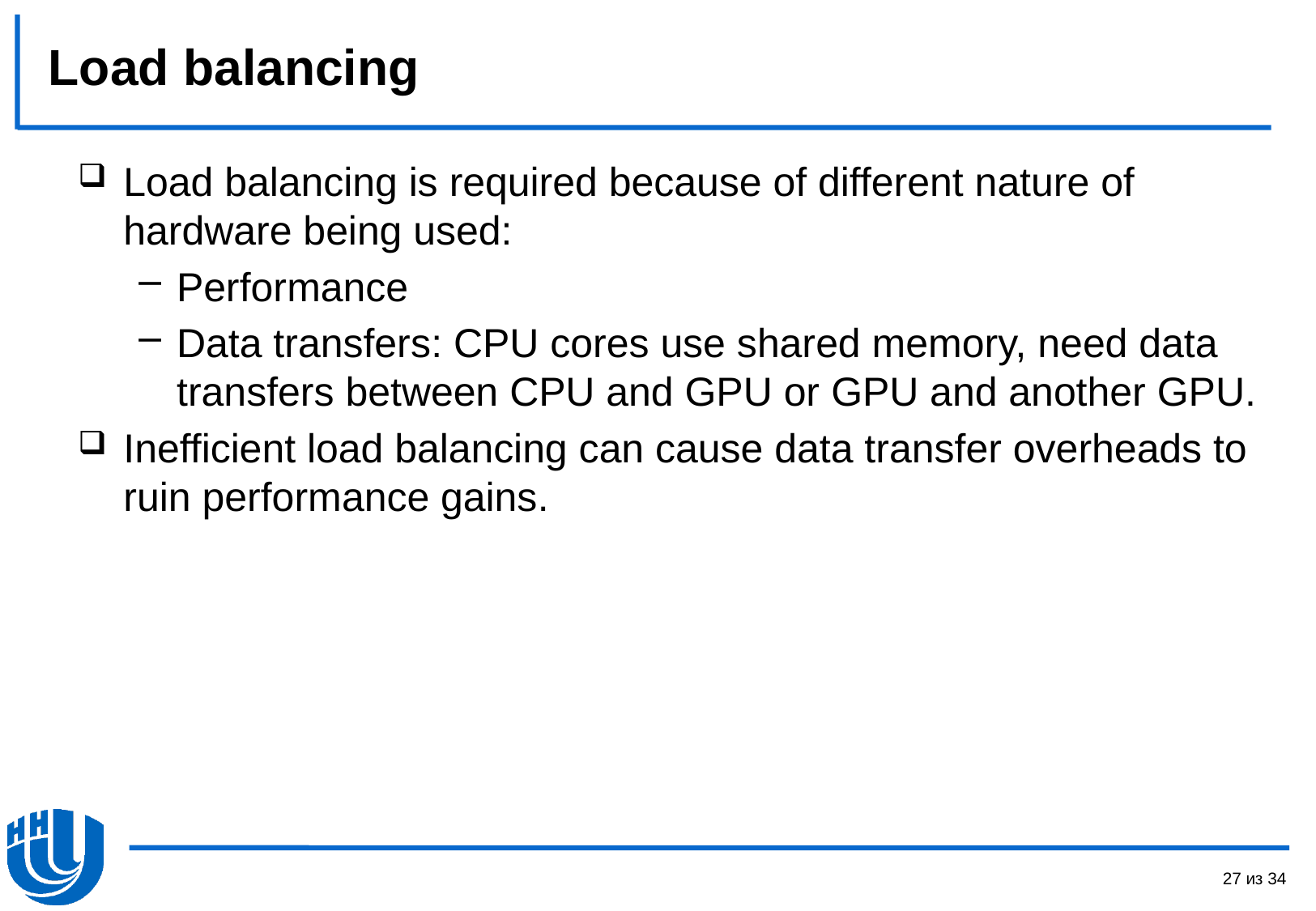

# Load balancing
Load balancing is required because of different nature of hardware being used:
Performance
Data transfers: CPU cores use shared memory, need data transfers between CPU and GPU or GPU and another GPU.
Inefficient load balancing can cause data transfer overheads to ruin performance gains.

27